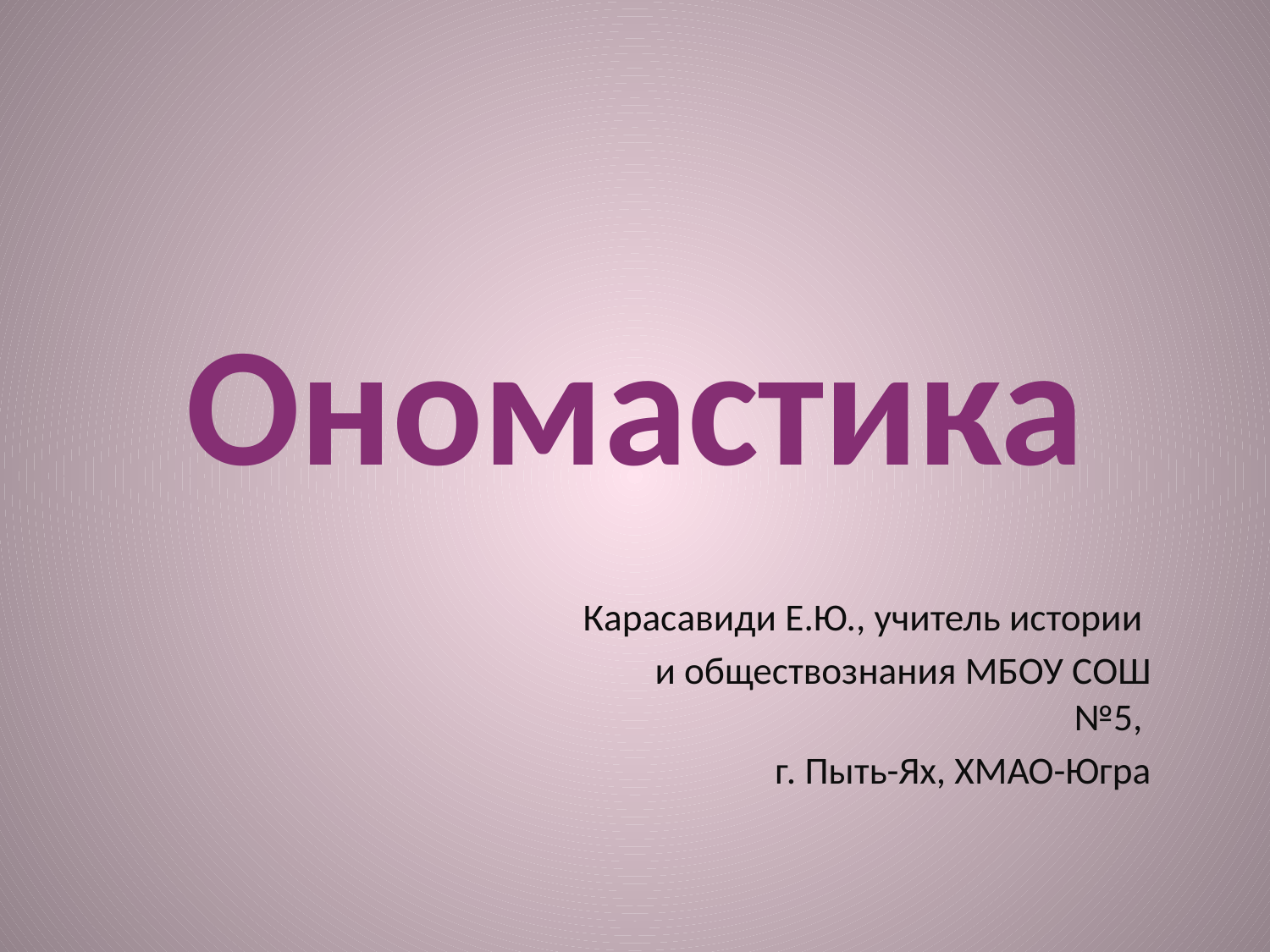

# Ономастика
Карасавиди Е.Ю., учитель истории
и обществознания МБОУ СОШ №5,
г. Пыть-Ях, ХМАО-Югра